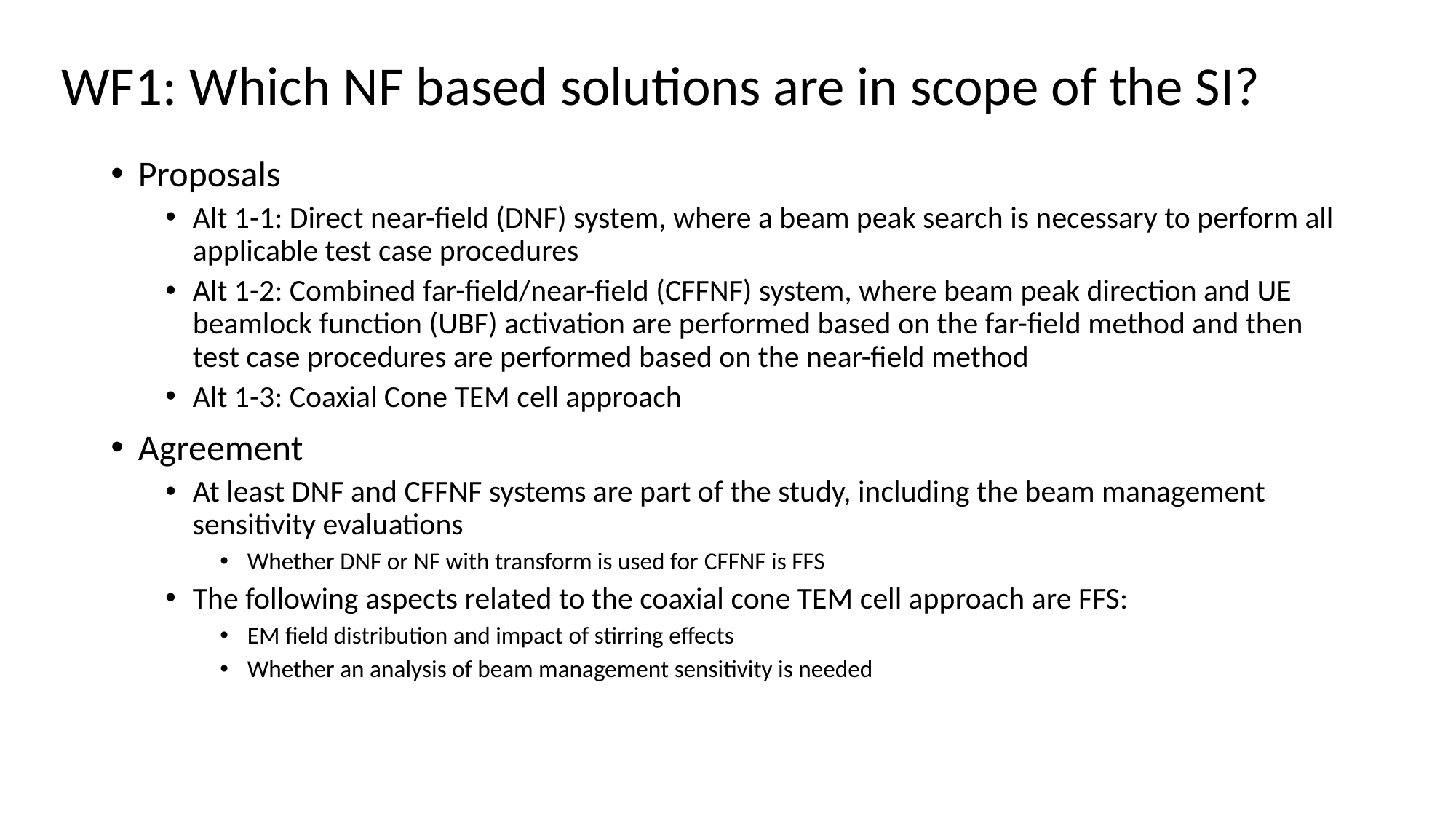

# WF1: Which NF based solutions are in scope of the SI?
Proposals
Alt 1-1: Direct near-field (DNF) system, where a beam peak search is necessary to perform all applicable test case procedures
Alt 1-2: Combined far-field/near-field (CFFNF) system, where beam peak direction and UE beamlock function (UBF) activation are performed based on the far-field method and then test case procedures are performed based on the near-field method
Alt 1-3: Coaxial Cone TEM cell approach
Agreement
At least DNF and CFFNF systems are part of the study, including the beam management sensitivity evaluations
Whether DNF or NF with transform is used for CFFNF is FFS
The following aspects related to the coaxial cone TEM cell approach are FFS:
EM field distribution and impact of stirring effects
Whether an analysis of beam management sensitivity is needed